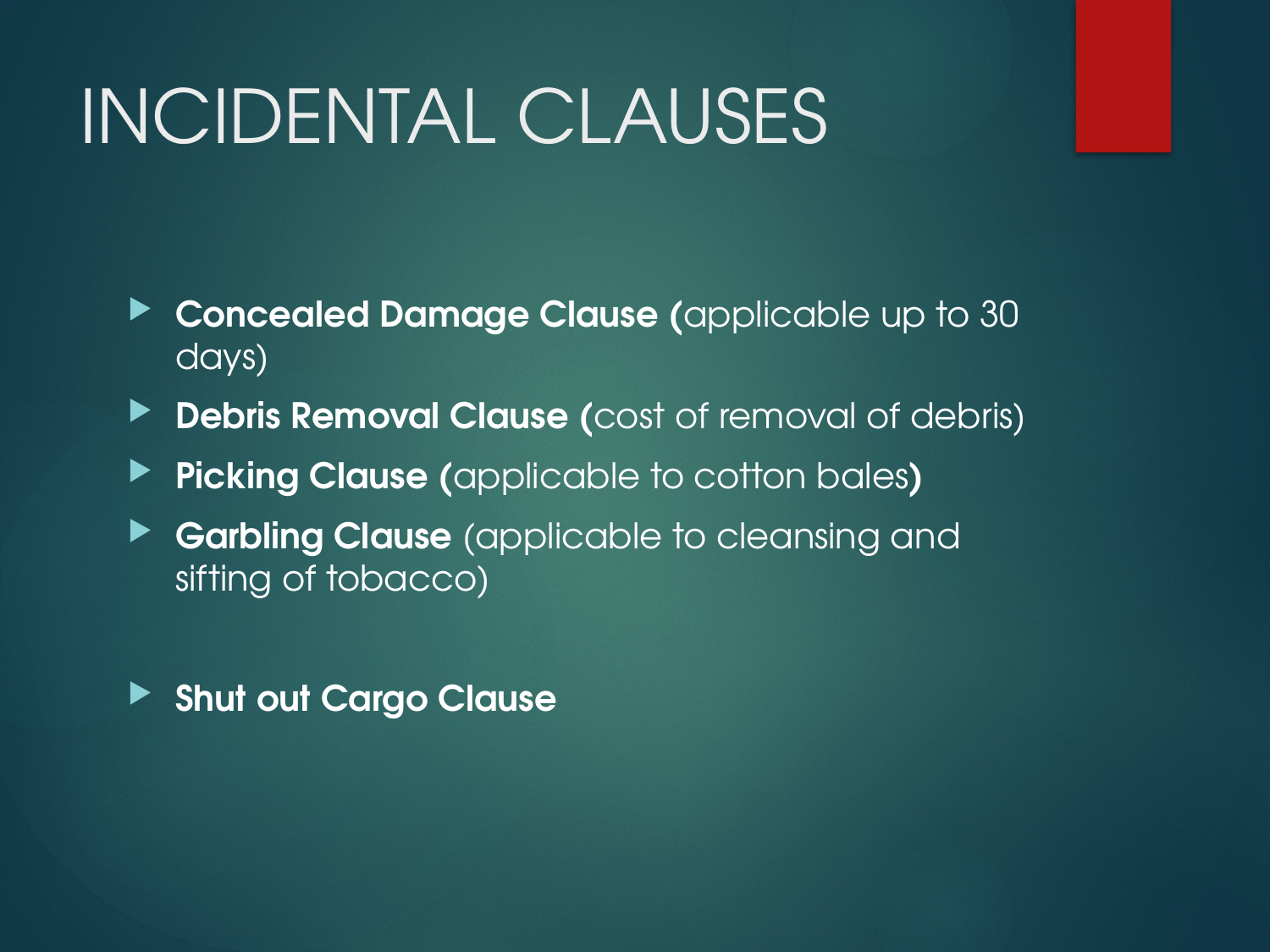

# INCIDENTAL CLAUSES
Concealed Damage Clause (applicable up to 30 days)
Debris Removal Clause (cost of removal of debris)
Picking Clause (applicable to cotton bales)
Garbling Clause (applicable to cleansing and sifting of tobacco)

Shut out Cargo Clause